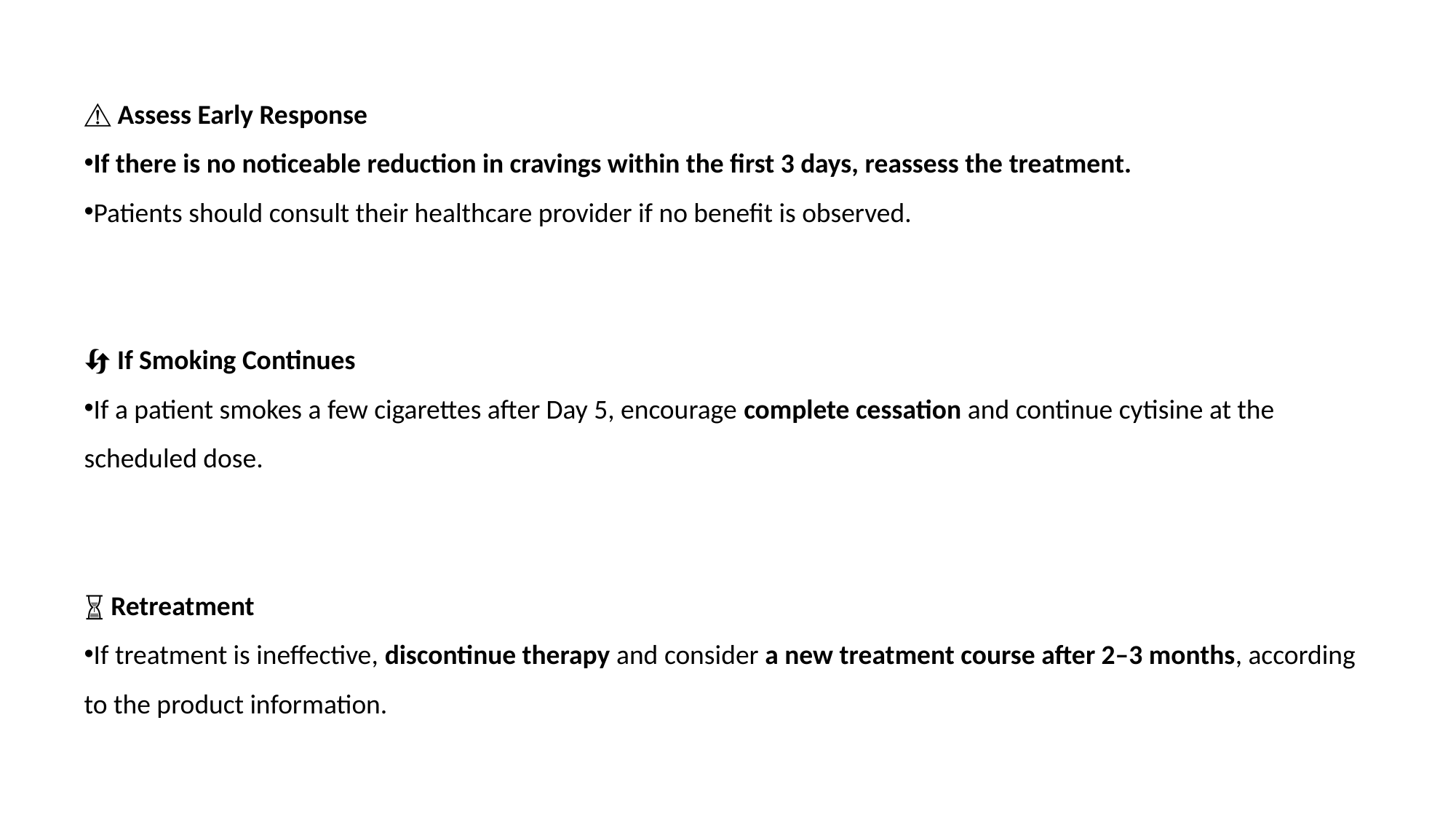

⚠ Assess Early Response
If there is no noticeable reduction in cravings within the first 3 days, reassess the treatment.
Patients should consult their healthcare provider if no benefit is observed.

🔄 If Smoking Continues
If a patient smokes a few cigarettes after Day 5, encourage complete cessation and continue cytisine at the scheduled dose.

⏳ Retreatment
If treatment is ineffective, discontinue therapy and consider a new treatment course after 2–3 months, according to the product information.